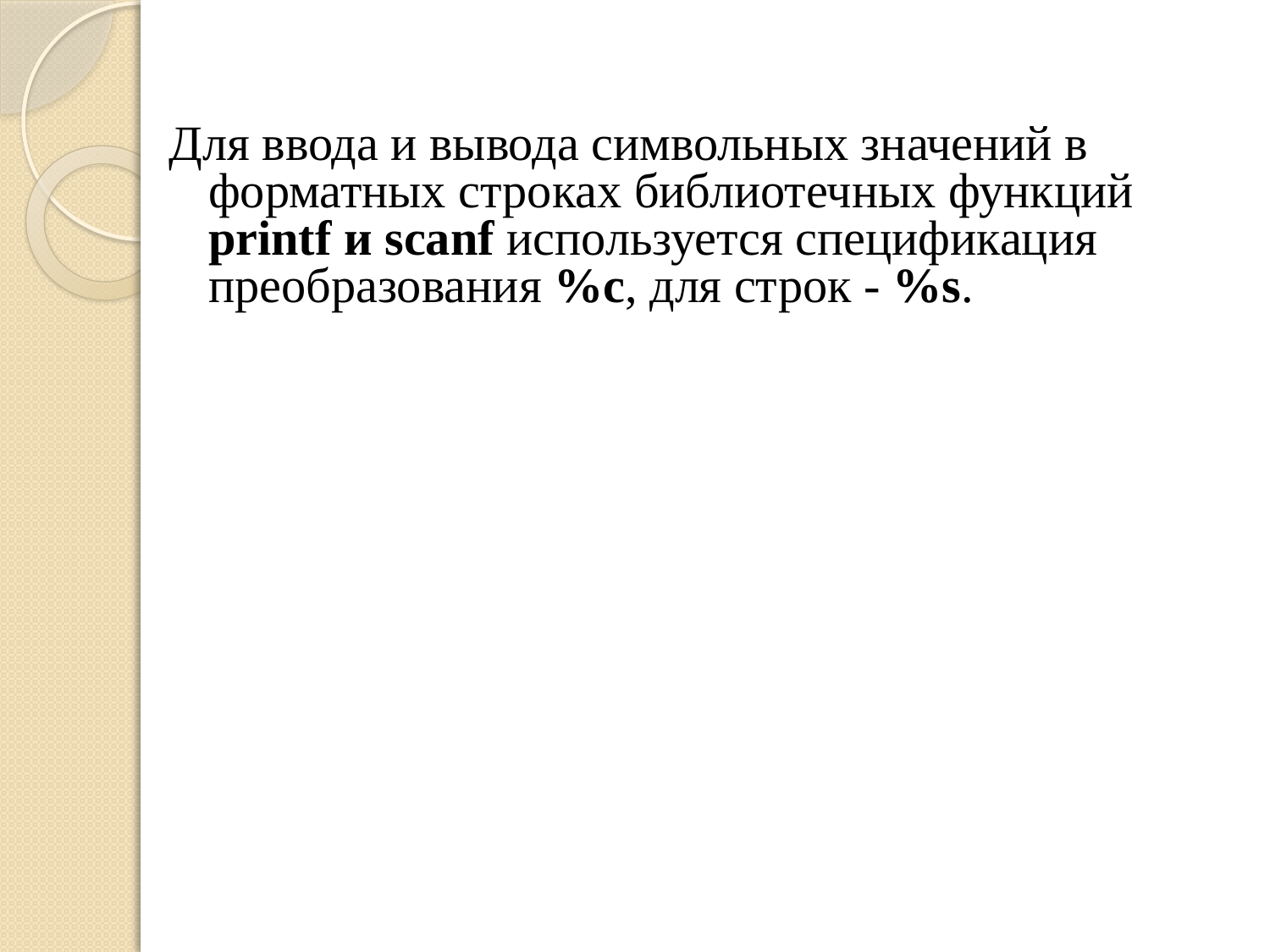

Для ввода и вывода символьных значений в форматных строках библиотечных функций printf и scanf используется спецификация преобразования %c, для строк - %s.